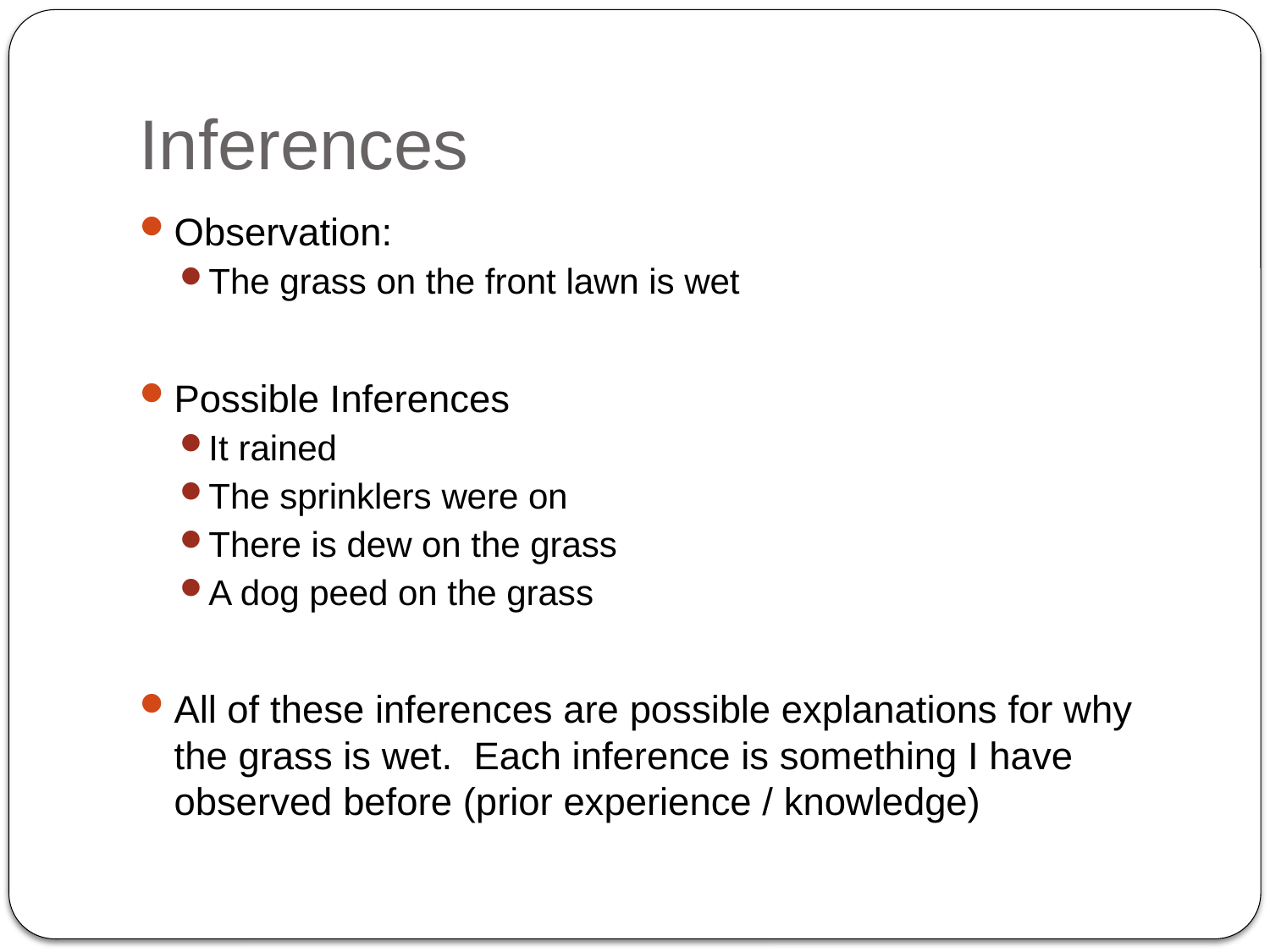

# Inferences
Observation:
The grass on the front lawn is wet

Possible Inferences
It rained
The sprinklers were on
There is dew on the grass
A dog peed on the grass

All of these inferences are possible explanations for why the grass is wet.  Each inference is something I have observed before (prior experience / knowledge)